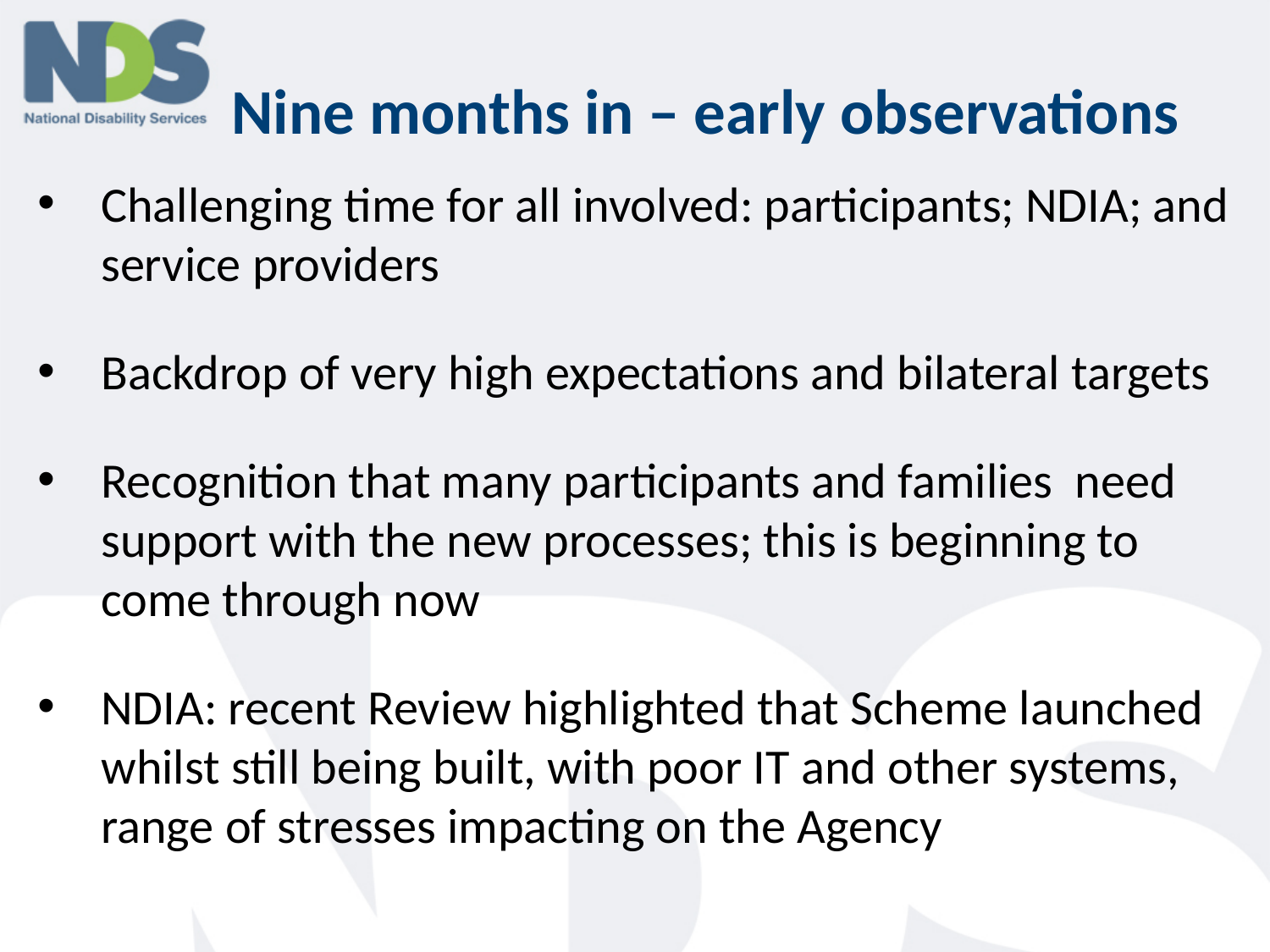

# Nine months in – early observations
Challenging time for all involved: participants; NDIA; and service providers

Backdrop of very high expectations and bilateral targets

Recognition that many participants and families  need support with the new processes; this is beginning to come through now

NDIA: recent Review highlighted that Scheme launched whilst still being built, with poor IT and other systems, range of stresses impacting on the Agency